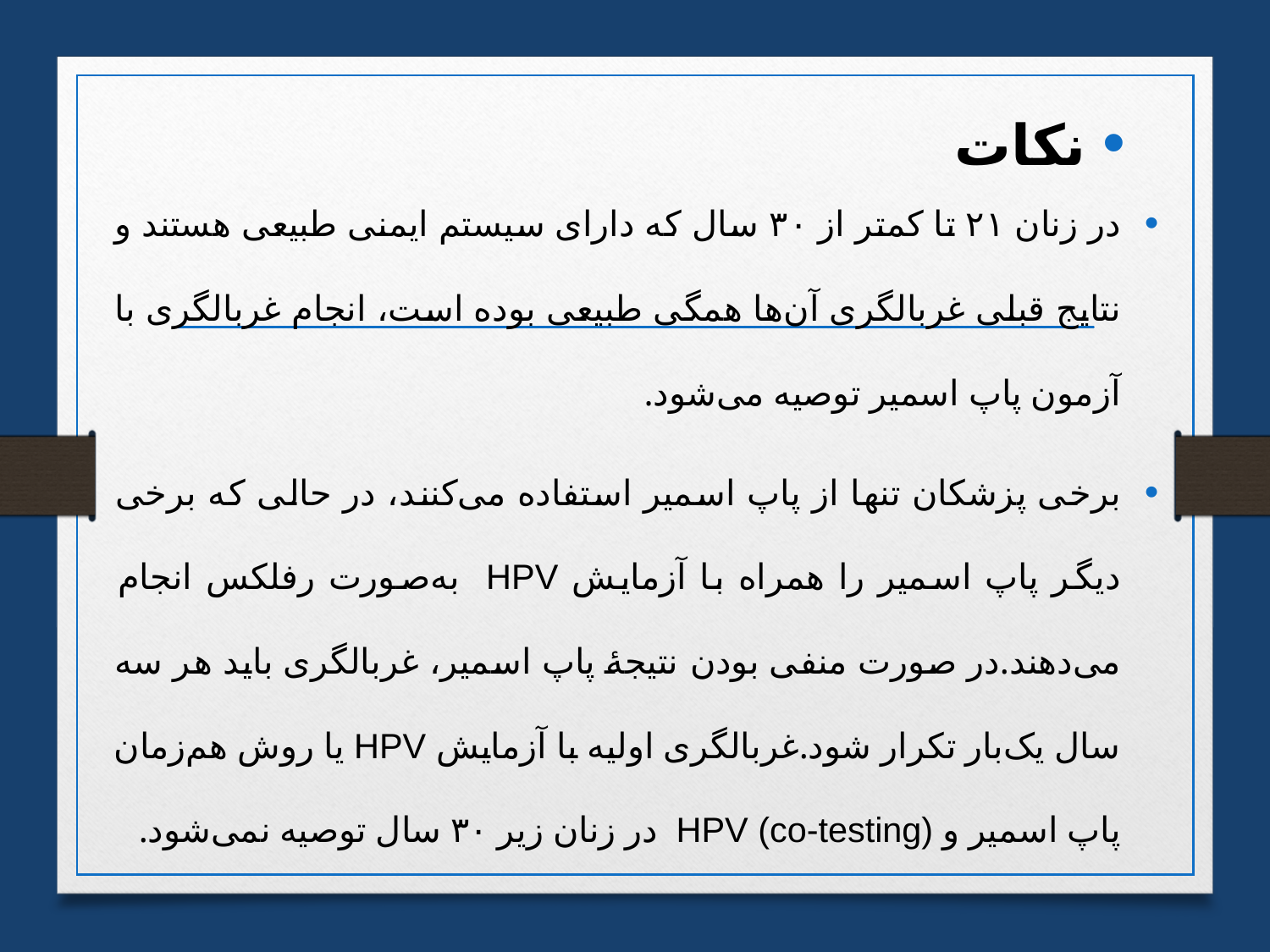

نکات
در زنان ۲۱ تا کمتر از ۳۰ سال که دارای سیستم ایمنی طبیعی هستند و نتایج قبلی غربالگری آن‌ها همگی طبیعی بوده است، انجام غربالگری با آزمون پاپ اسمیر توصیه می‌شود.
برخی پزشکان تنها از پاپ اسمیر استفاده می‌کنند، در حالی که برخی دیگر پاپ اسمیر را همراه با آزمایش HPV  به‌صورت رفلکس انجام می‌دهند.در صورت منفی بودن نتیجهٔ پاپ اسمیر، غربالگری باید هر سه سال یک‌بار تکرار شود.غربالگری اولیه با آزمایش HPV یا روش هم‌زمان پاپ اسمیر و HPV (co-testing)  در زنان زیر ۳۰ سال توصیه نمی‌شود.